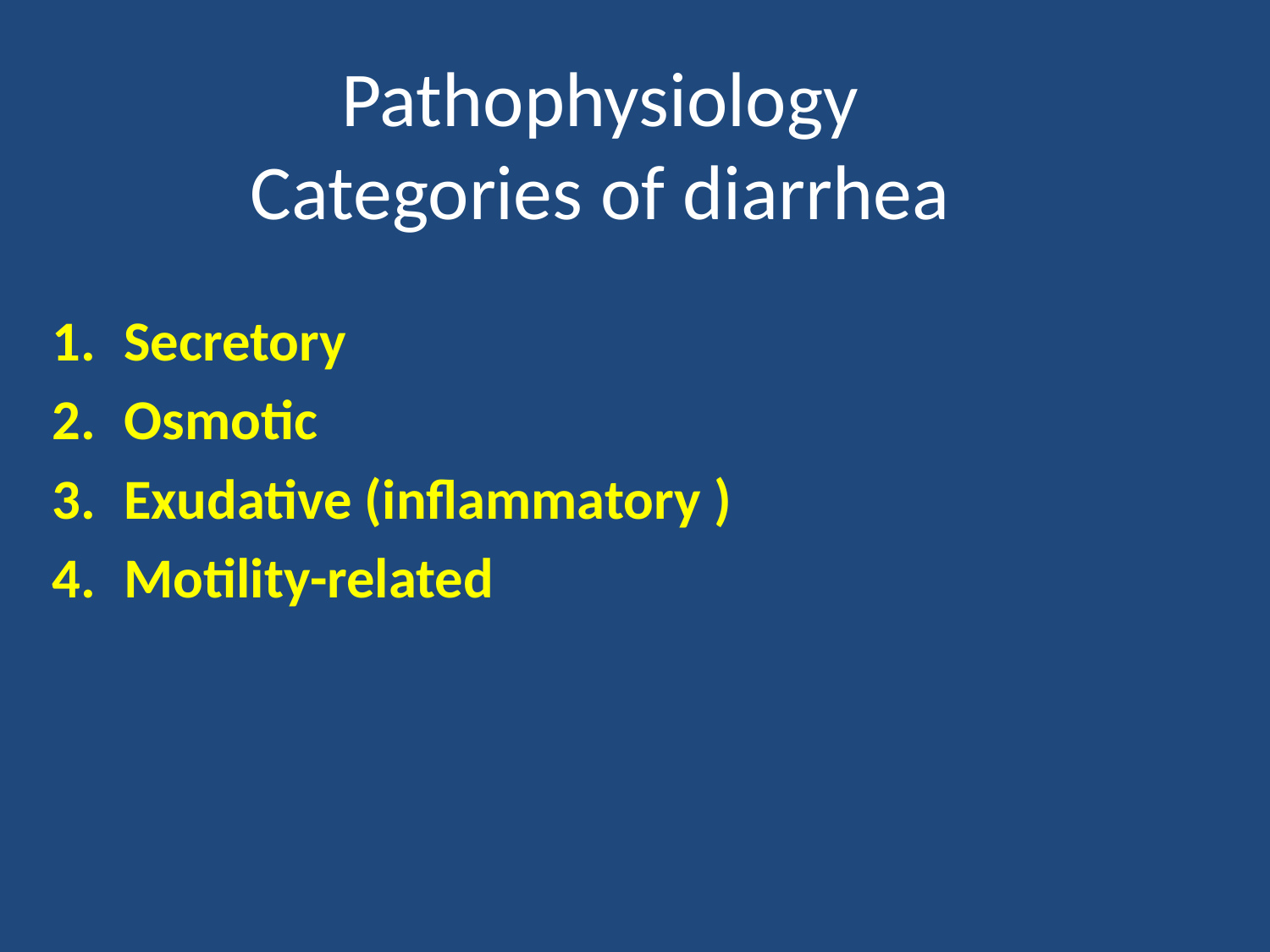

# Pathophysiology Categories of diarrhea
Secretory
Osmotic
Exudative (inflammatory )
Motility-related